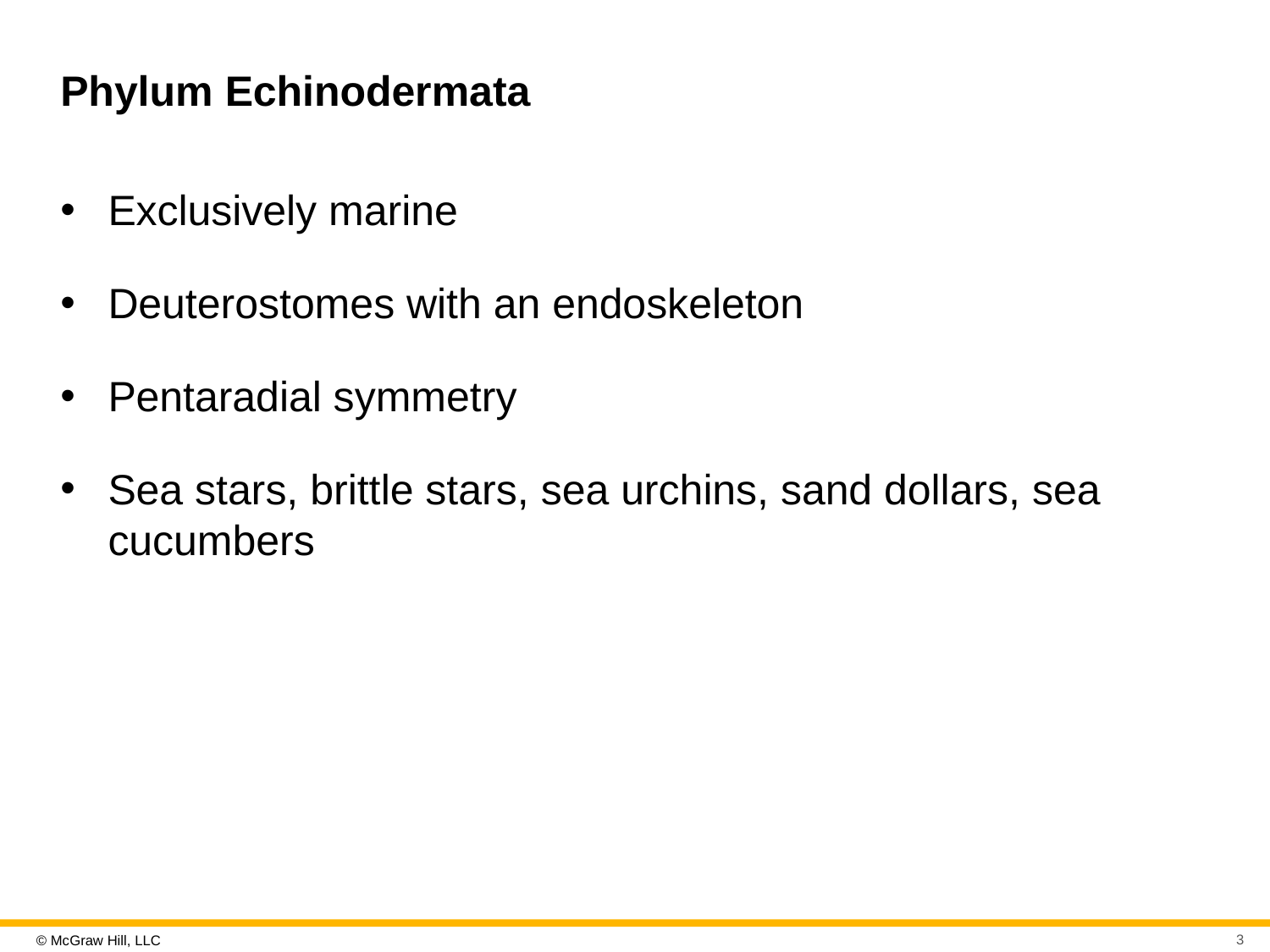

# Phylum Echinodermata
Exclusively marine
Deuterostomes with an endoskeleton
Pentaradial symmetry
Sea stars, brittle stars, sea urchins, sand dollars, sea cucumbers
3